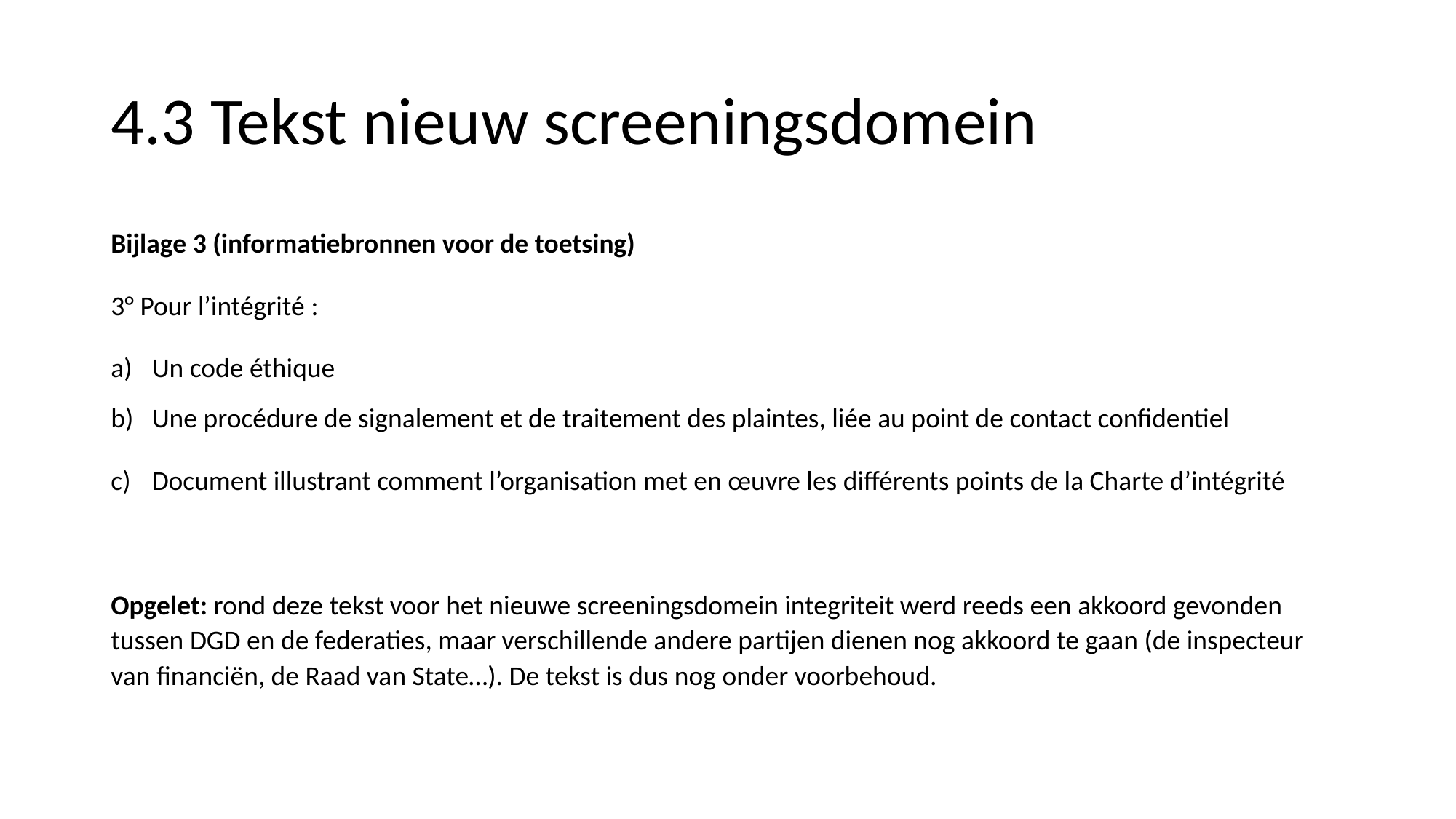

# 4.3 Tekst nieuw screeningsdomein
Bijlage 3 (informatiebronnen voor de toetsing)
3° Pour l’intégrité :
Un code éthique
Une procédure de signalement et de traitement des plaintes, liée au point de contact confidentiel
Document illustrant comment l’organisation met en œuvre les différents points de la Charte d’intégrité

Opgelet: rond deze tekst voor het nieuwe screeningsdomein integriteit werd reeds een akkoord gevonden tussen DGD en de federaties, maar verschillende andere partijen dienen nog akkoord te gaan (de inspecteur van financiën, de Raad van State…). De tekst is dus nog onder voorbehoud.